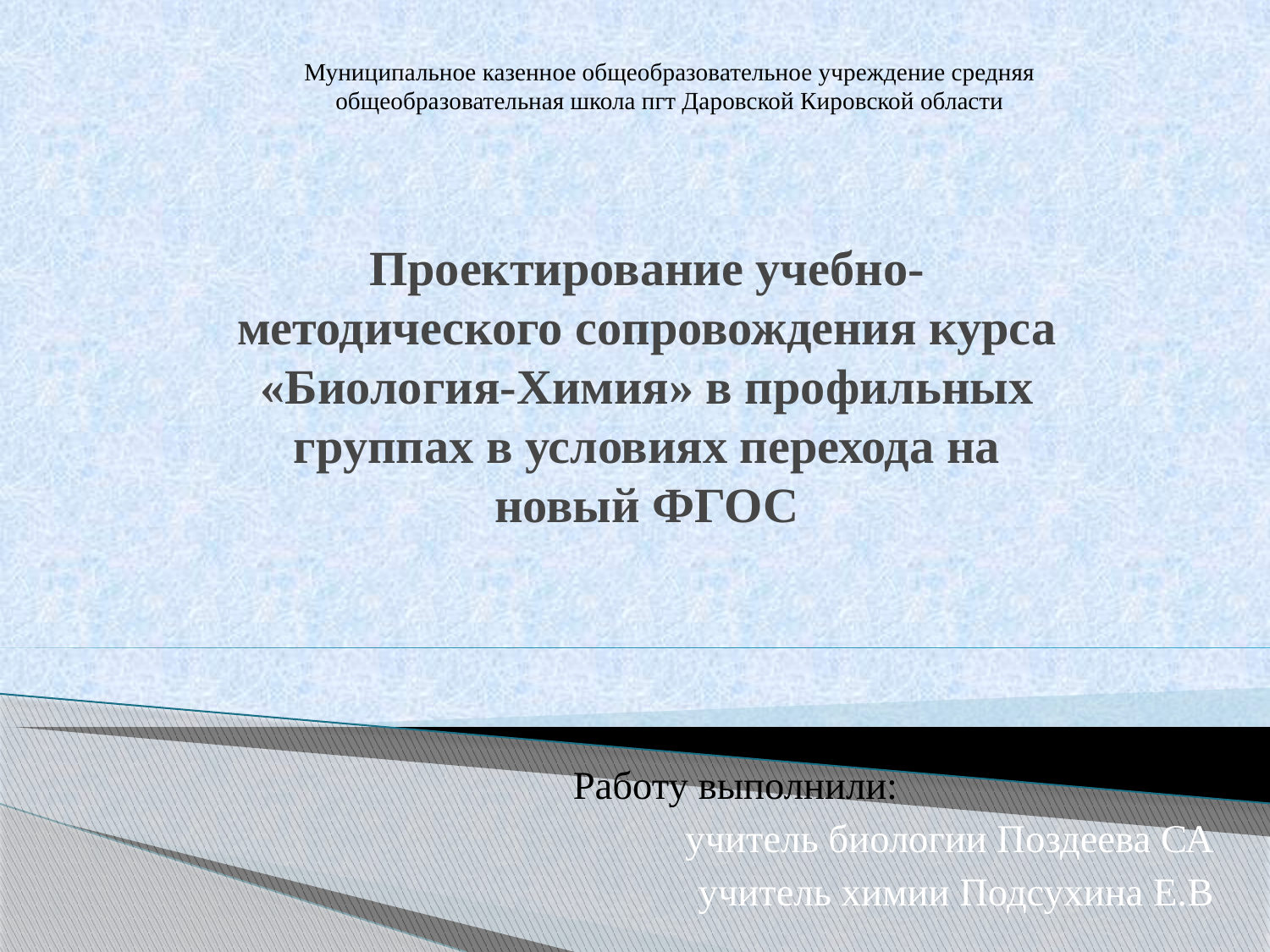

Муниципальное казенное общеобразовательное учреждение средняя общеобразовательная школа пгт Даровской Кировской области
# Проектирование учебно-методического сопровождения курса «Биология-Химия» в профильных группах в условиях перехода на новый ФГОС
                                          Работу выполнили:
учитель биологии Поздеева СА
 учитель химии Подсухина Е.В